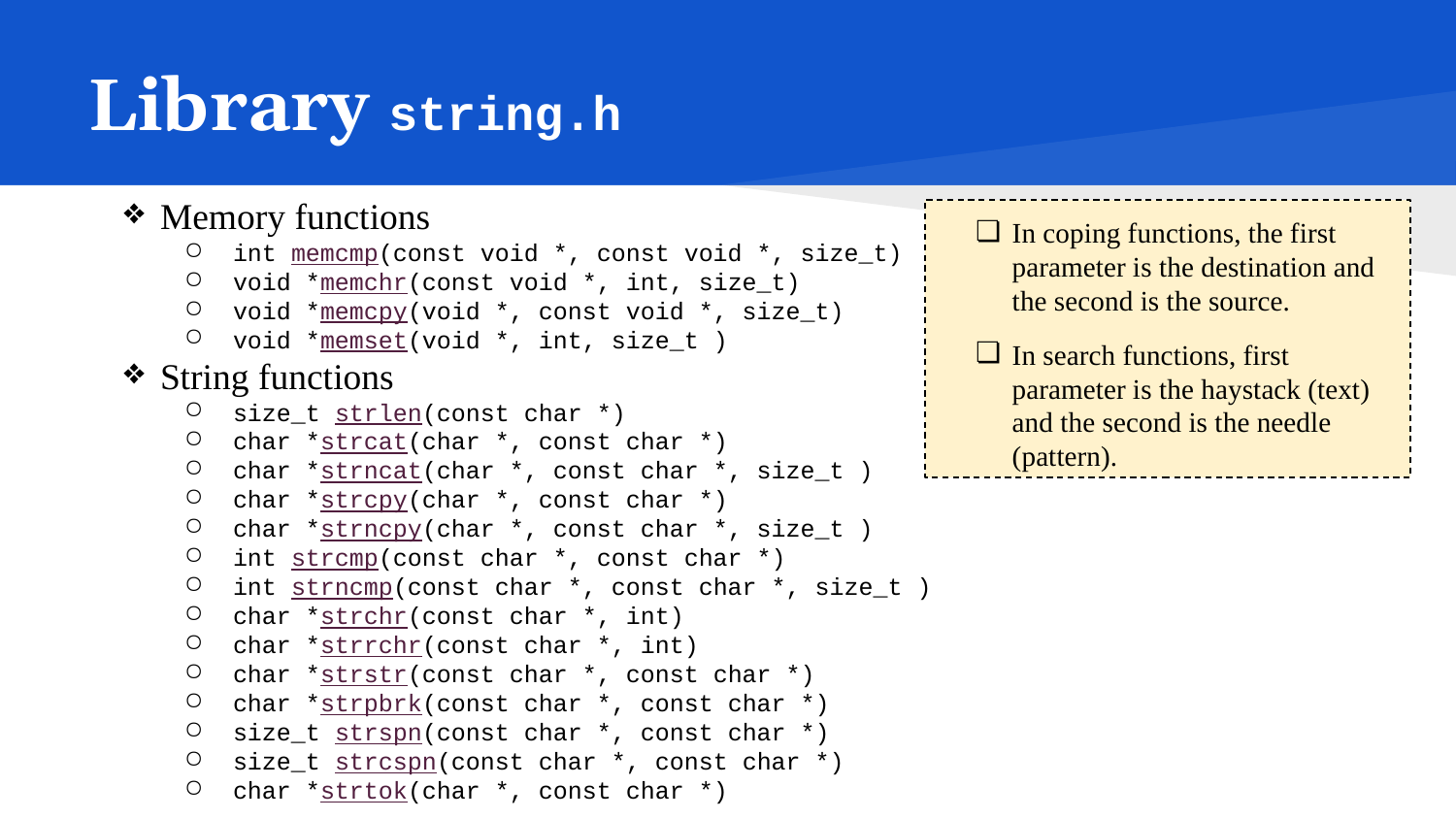

# Library string.h
Memory functions
int memcmp(const void *, const void *, size_t)
void *memchr(const void *, int, size_t)
void *memcpy(void *, const void *, size_t)
void *memset(void *, int, size_t )
String functions
size_t strlen(const char *)
char *strcat(char *, const char *)
char *strncat(char *, const char *, size_t )
char *strcpy(char *, const char *)
char *strncpy(char *, const char *, size_t )
int strcmp(const char *, const char *)
int strncmp(const char *, const char *, size_t )
char *strchr(const char *, int)
char *strrchr(const char *, int)
char *strstr(const char *, const char *)
char *strpbrk(const char *, const char *)
size_t strspn(const char *, const char *)
size_t strcspn(const char *, const char *)
char *strtok(char *, const char *)
In coping functions, the first parameter is the destination and the second is the source.
In search functions, first parameter is the haystack (text) and the second is the needle (pattern).